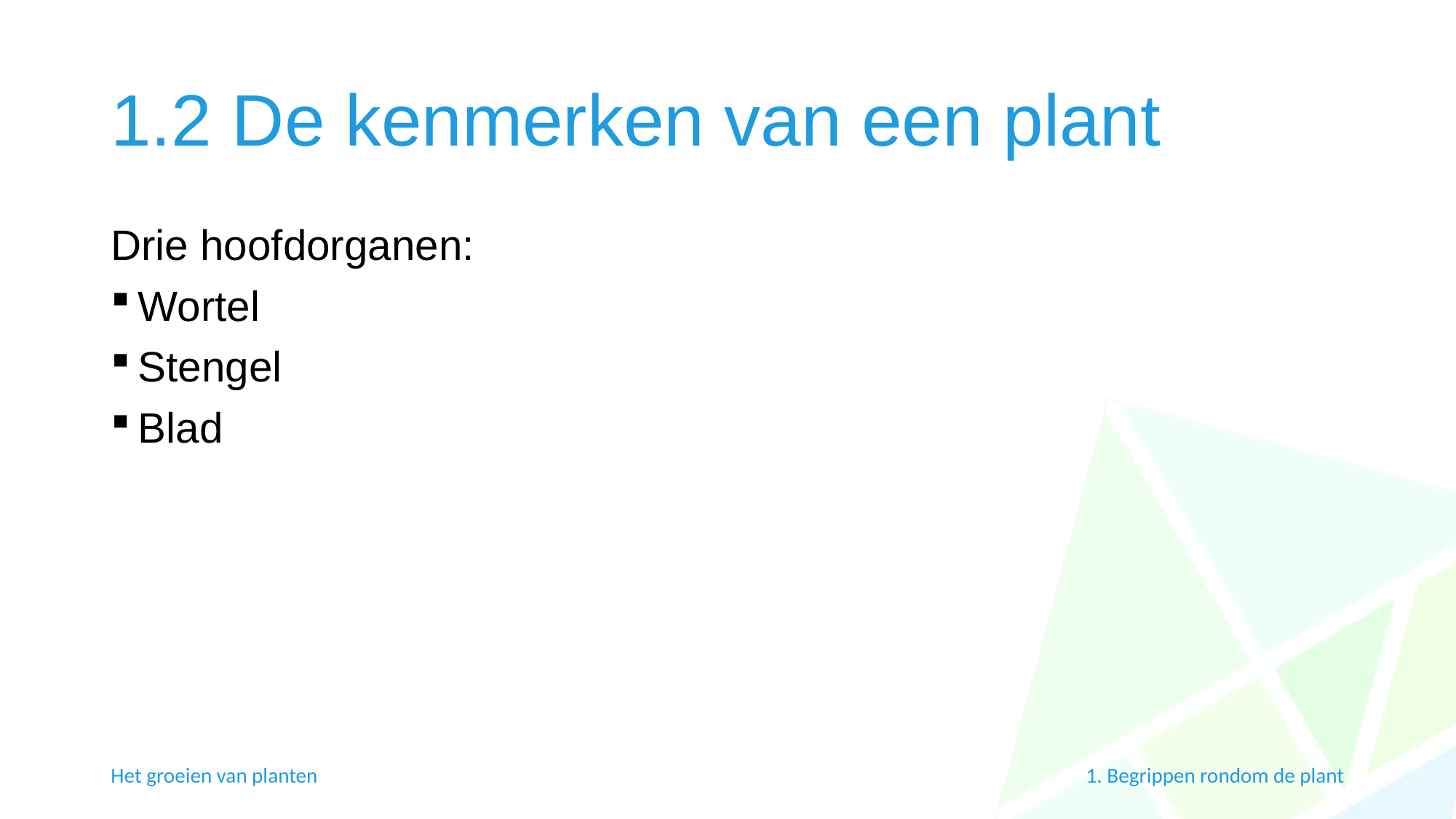

# 1.2 De kenmerken van een plant
Drie hoofdorganen:
Wortel
Stengel
Blad

Het groeien van planten
1. Begrippen rondom de plant